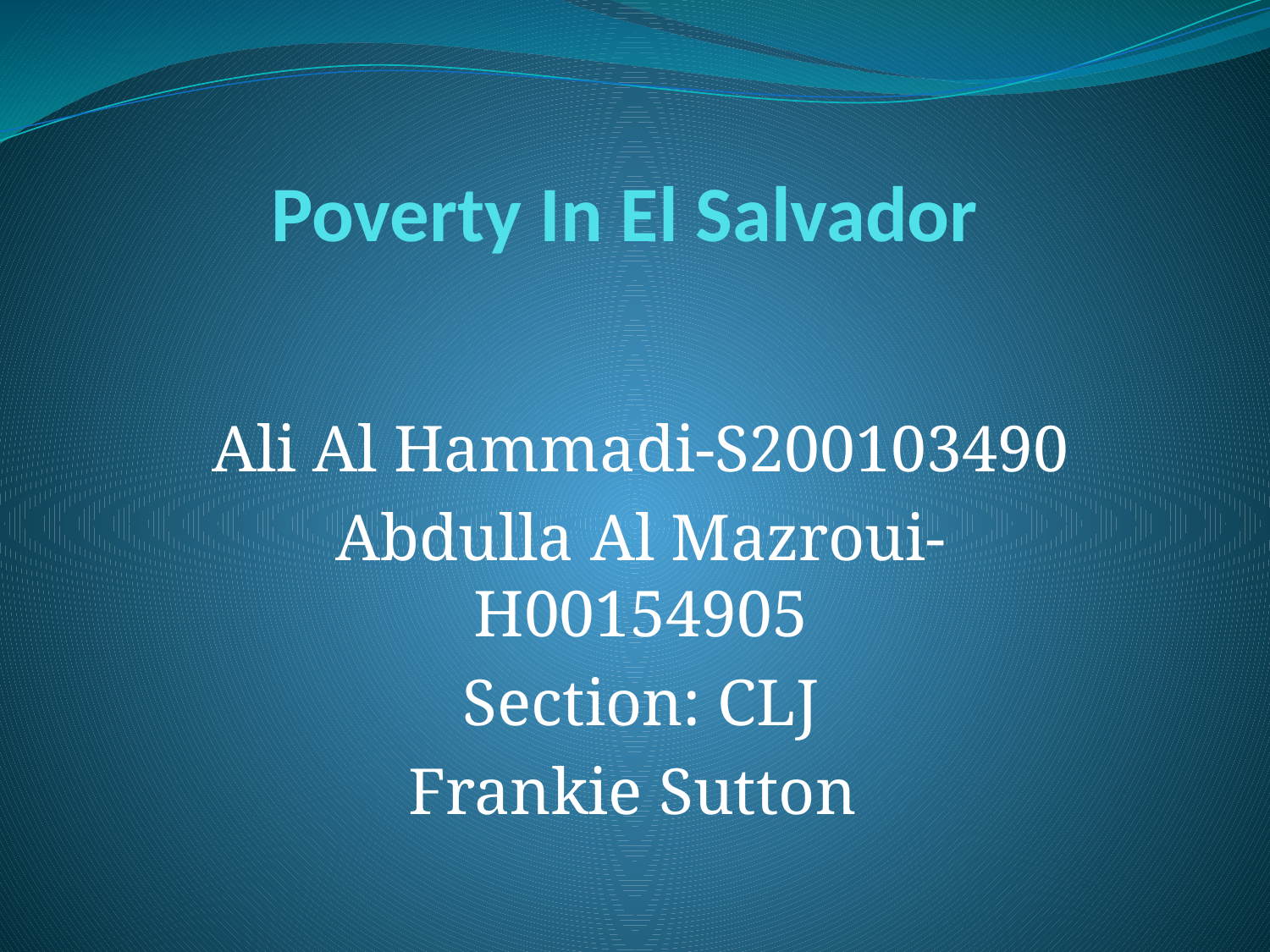

# Poverty In El Salvador
Ali Al Hammadi-S200103490
Abdulla Al Mazroui- H00154905
Section: CLJ
Frankie Sutton